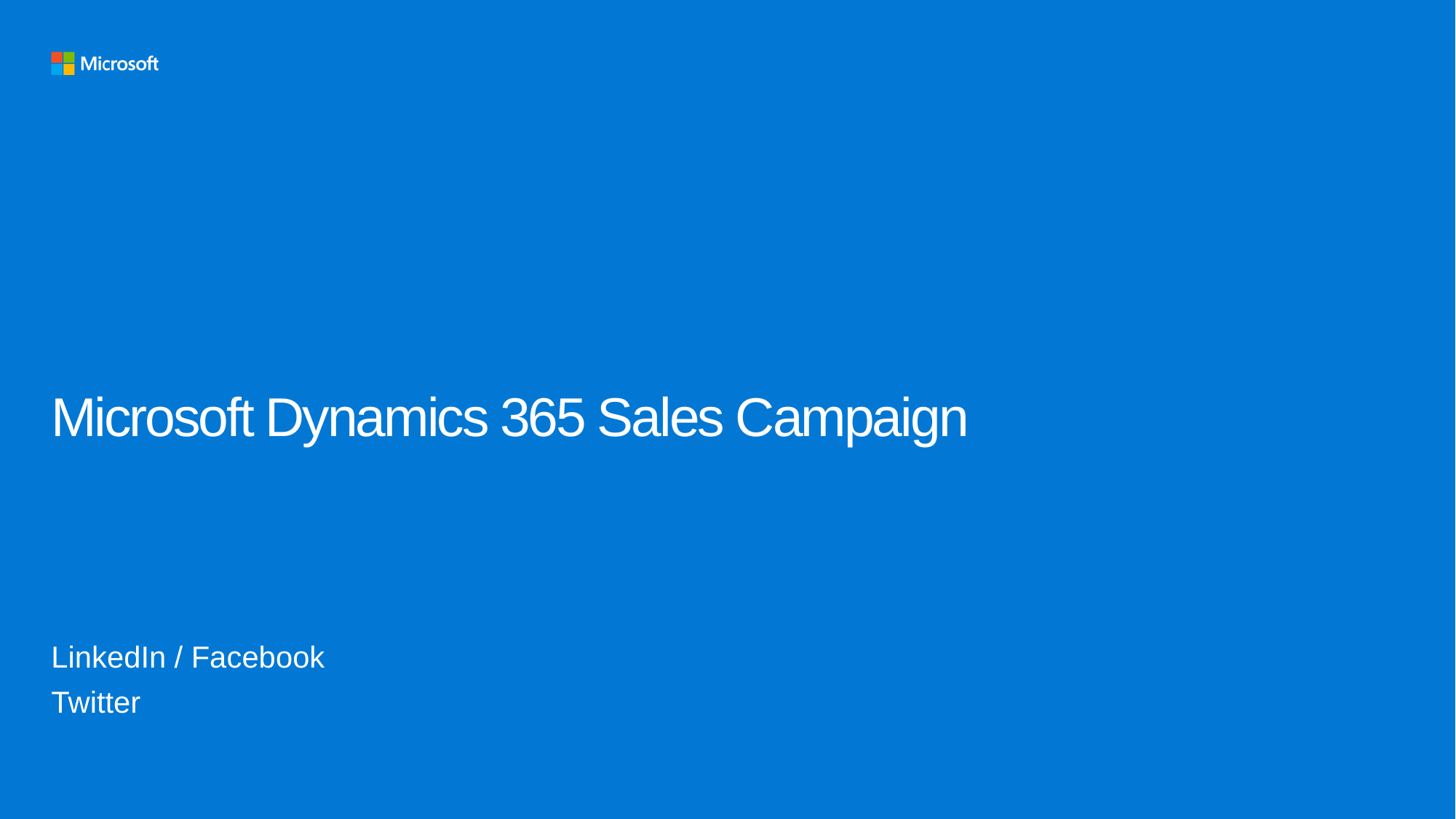

# Microsoft Dynamics 365 Sales Campaign
LinkedIn / Facebook
Twitter